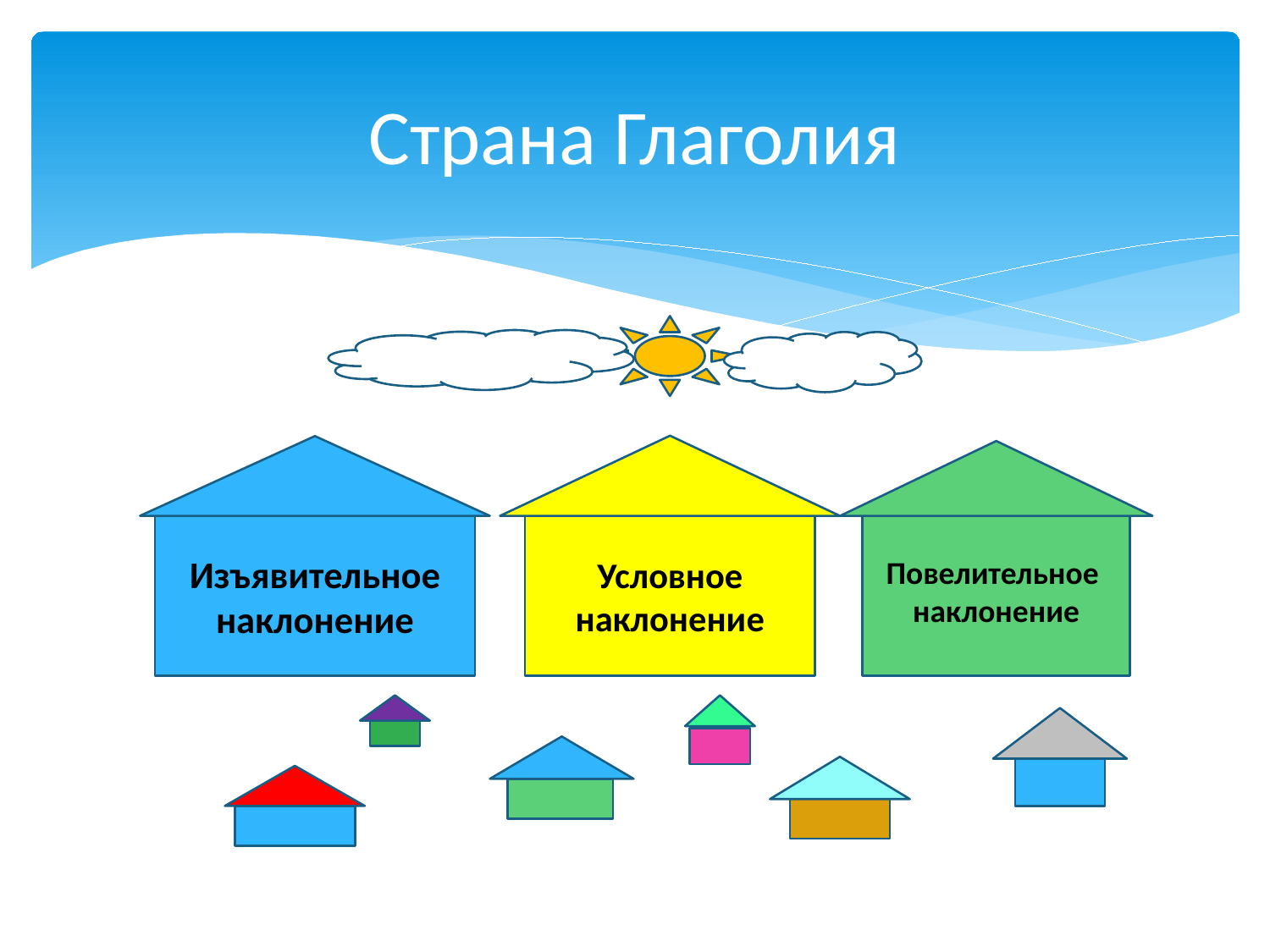

# Страна Глаголия

Повелительное
наклонение
Изъявительное наклонение
Условное наклонение